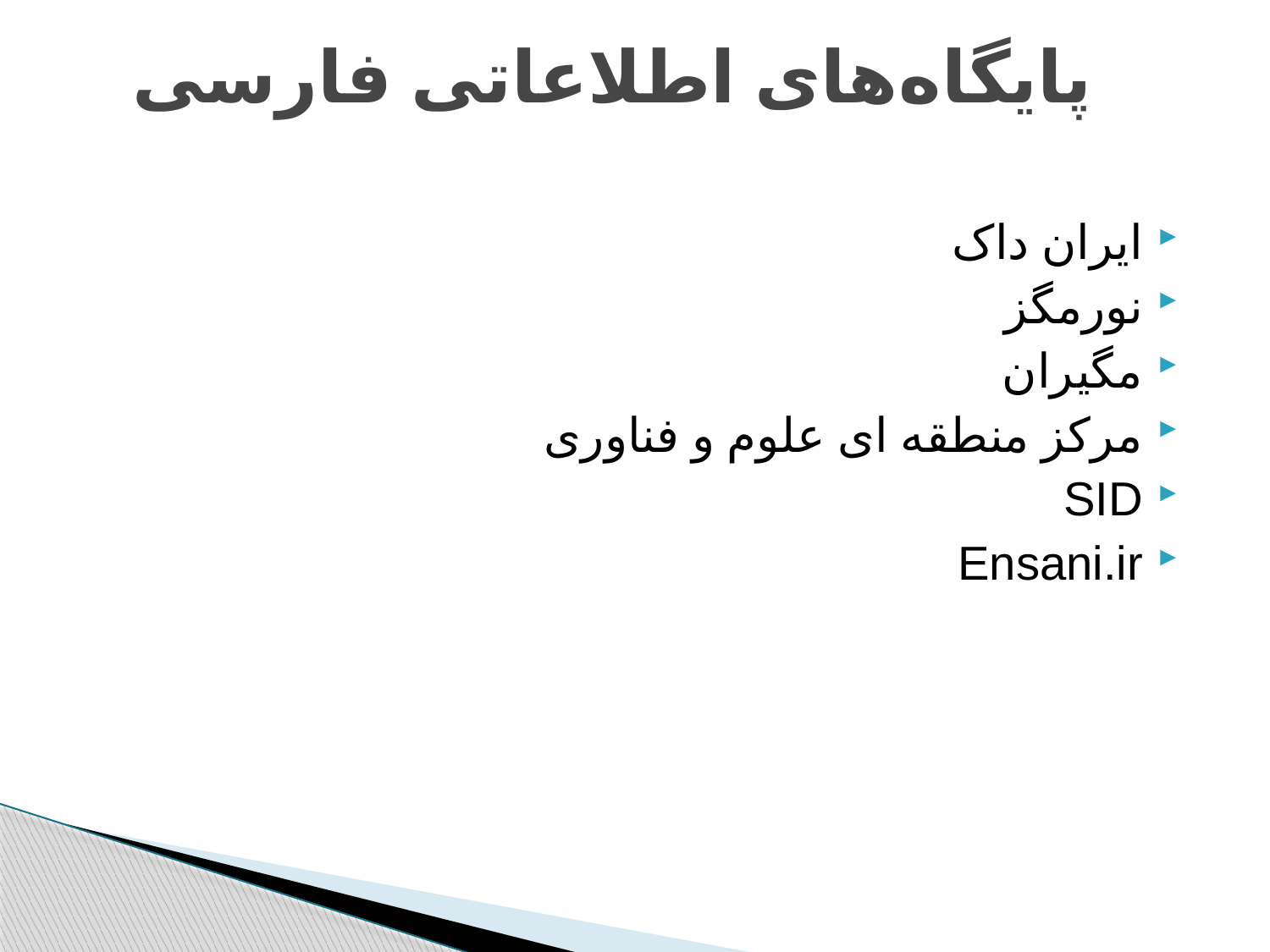

# پایگاه‌های اطلاعاتی فارسی
ایران داک
نورمگز
مگیران
مرکز منطقه ای علوم و فناوری
SID
Ensani.ir